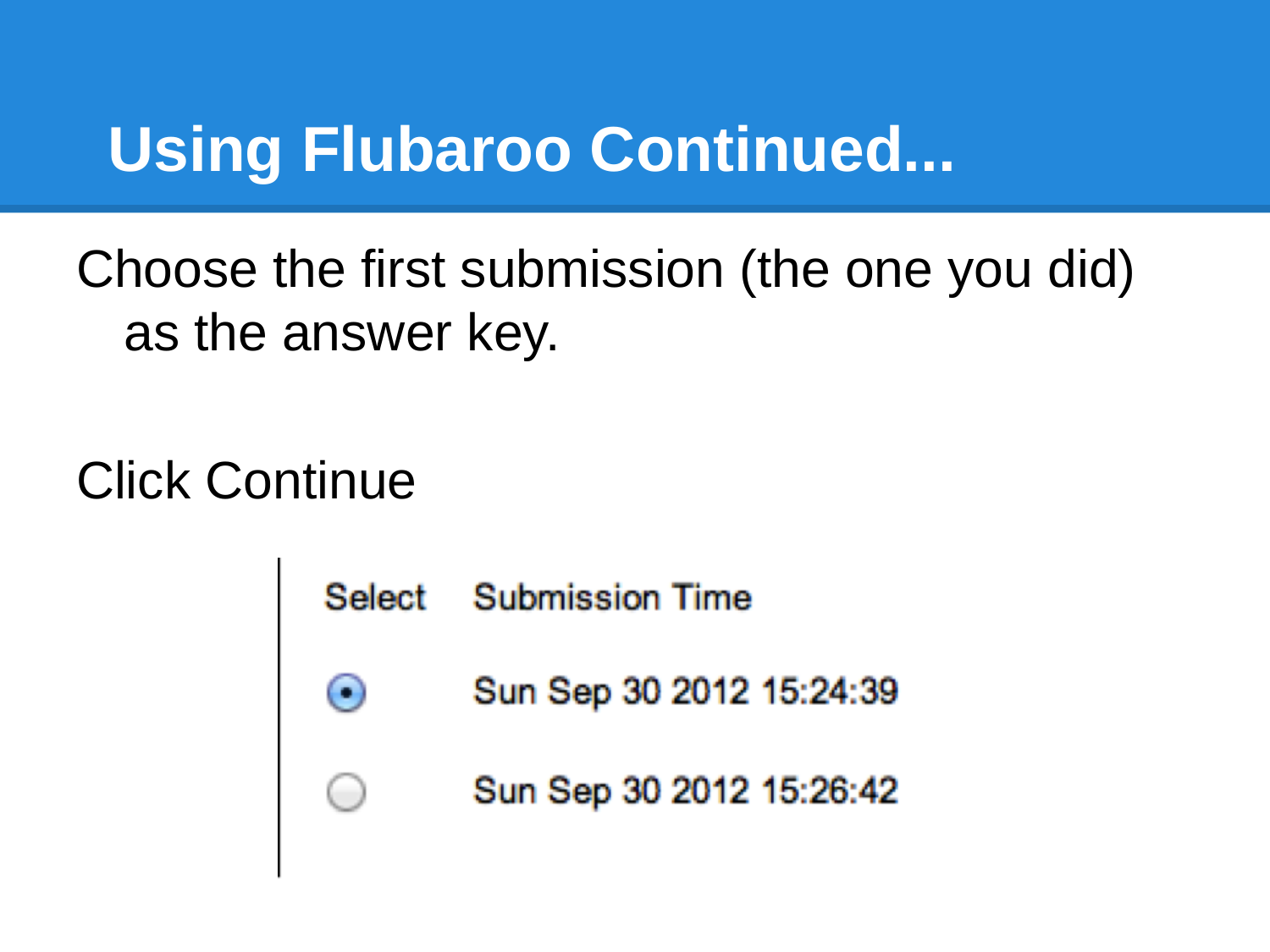

# Using Flubaroo Continued...
Choose the first submission (the one you did) as the answer key.

Click Continue